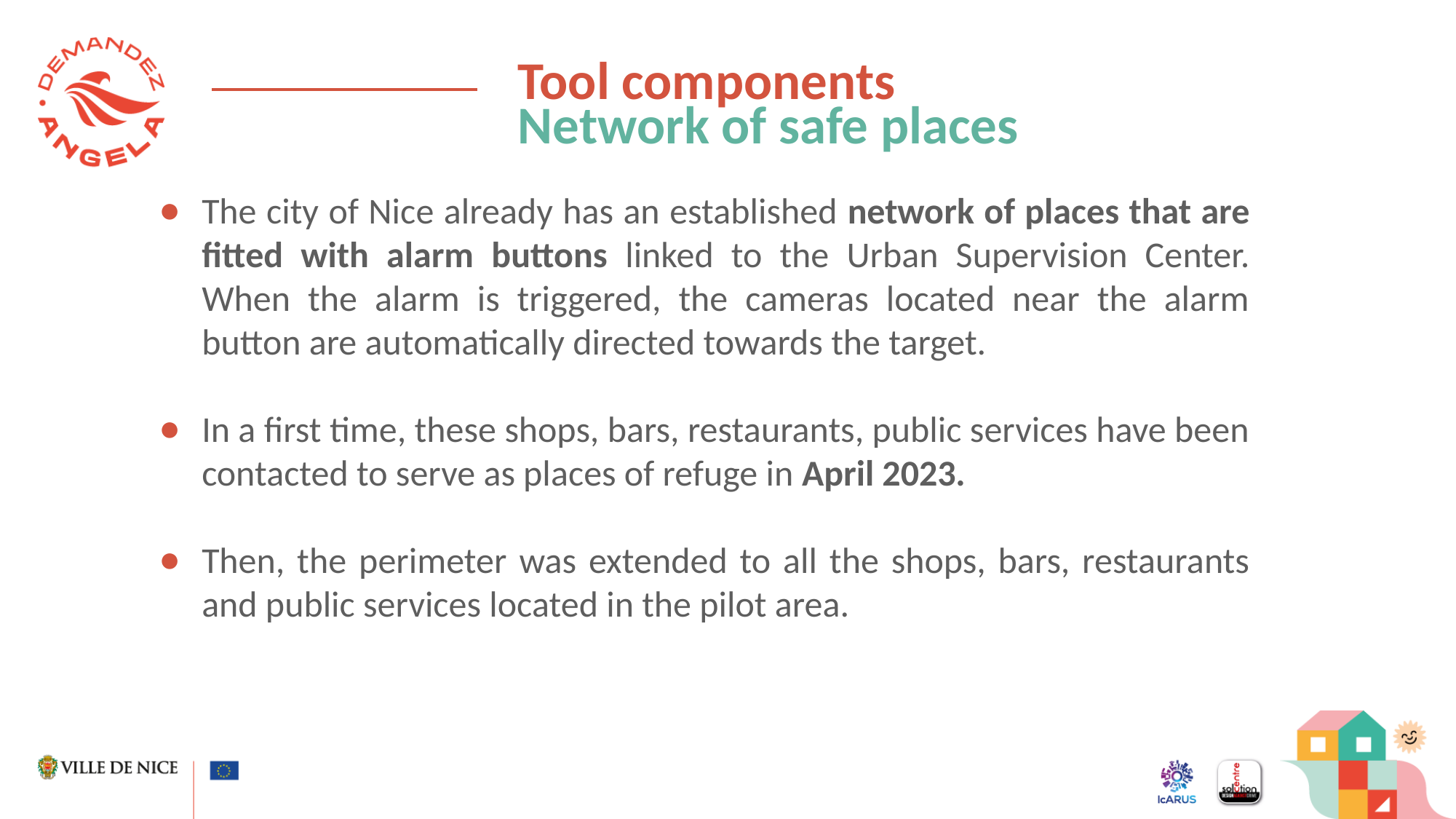

Tool components
Network of safe places
The city of Nice already has an established network of places that are fitted with alarm buttons linked to the Urban Supervision Center. When the alarm is triggered, the cameras located near the alarm button are automatically directed towards the target.

In a first time, these shops, bars, restaurants, public services have been contacted to serve as places of refuge in April 2023.

Then, the perimeter was extended to all the shops, bars, restaurants and public services located in the pilot area.